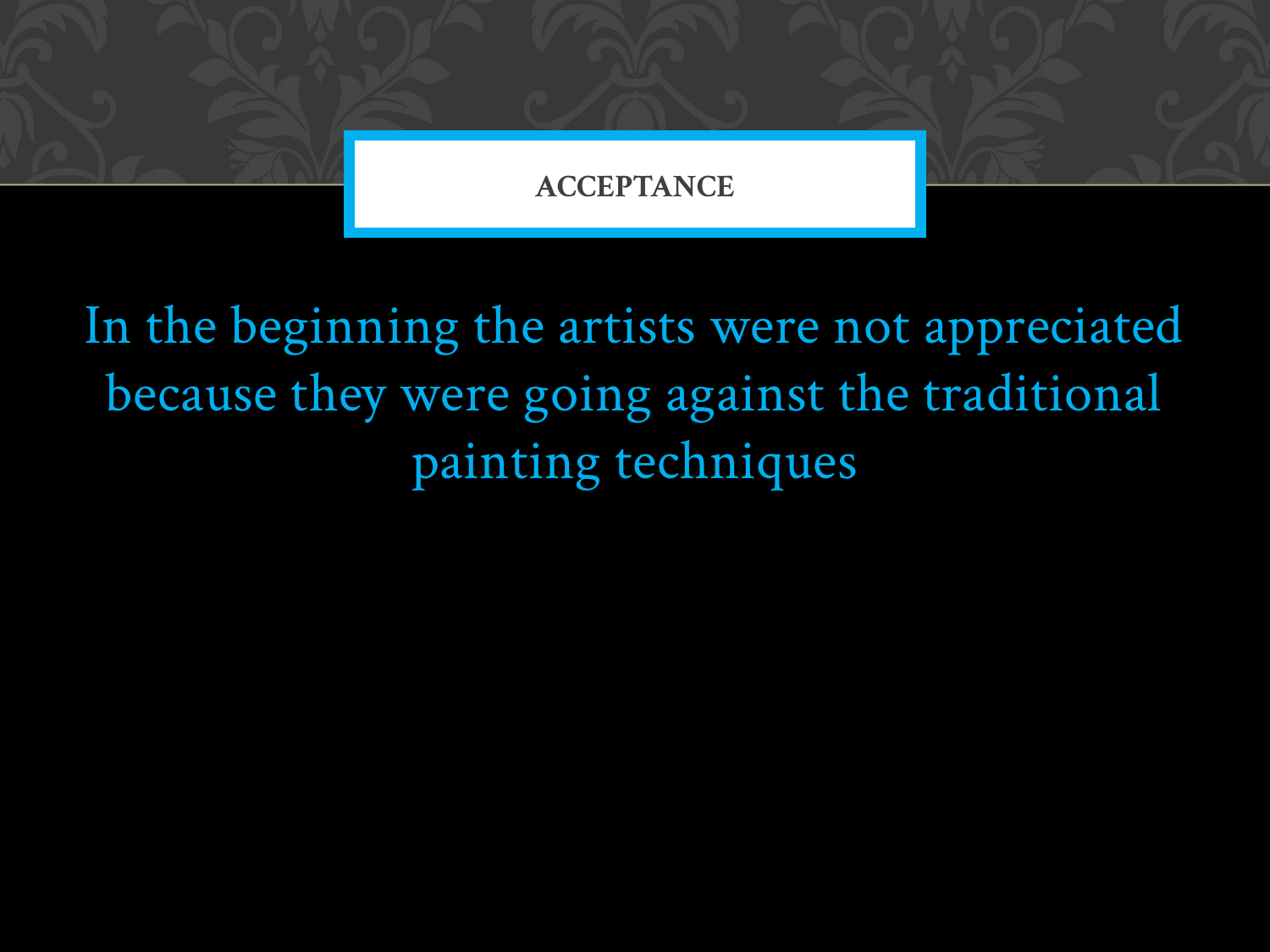

# acceptance
In the beginning the artists were not appreciated because they were going against the traditional painting techniques